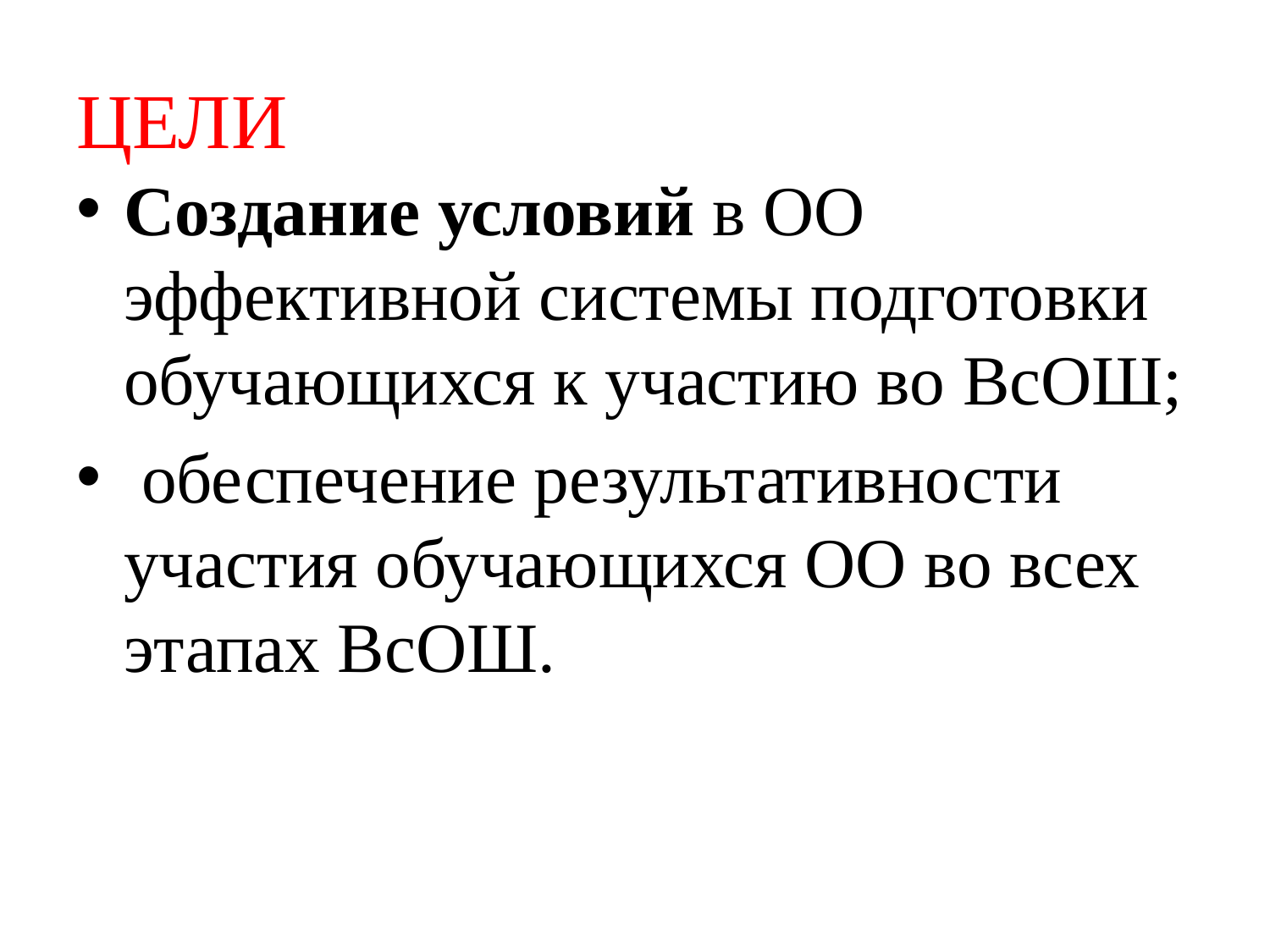

# ЦЕЛИ
Создание условий в ОО эффективной системы подготовки обучающихся к участию во ВсОШ;
 обеспечение результативности участия обучающихся ОО во всех этапах ВсОШ.